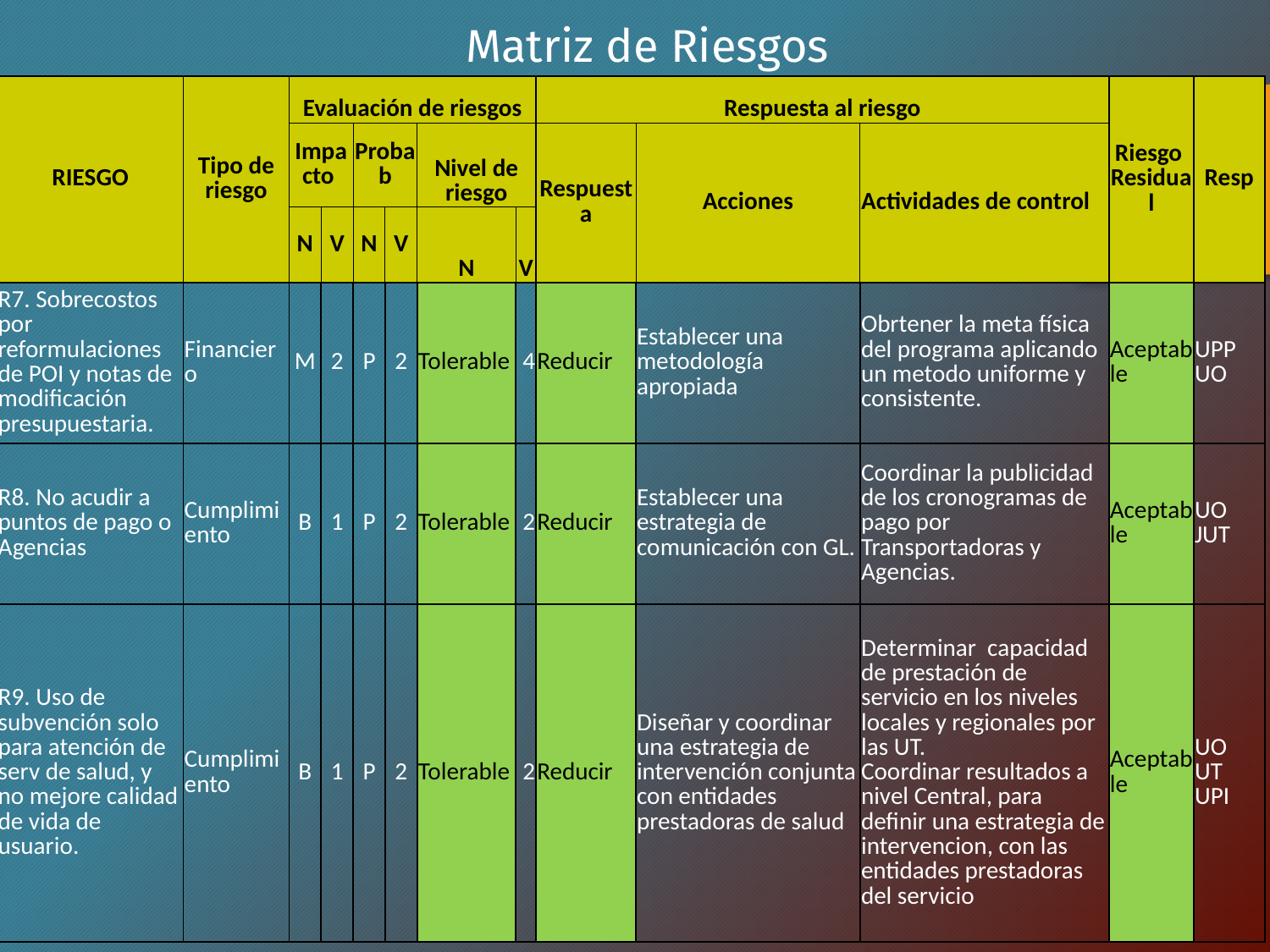

Matriz de Riesgos
| RIESGO | Tipo de riesgo | Evaluación de riesgos |  |  |  |  |  | Respuesta al riesgo |  |  | Riesgo Residual | Resp |
| --- | --- | --- | --- | --- | --- | --- | --- | --- | --- | --- | --- | --- |
|  |  | Impacto |  | Probab |  | Nivel de riesgo |  | Respuesta | Acciones | Actividades de control |  |  |
|  |  | N | V | N | V | N | V |  |  |  |  |  |
| R7. Sobrecostos por reformulaciones de POI y notas de modificación presupuestaria. | Financiero | M | 2 | P | 2 | Tolerable | 4 | Reducir | Establecer una metodología apropiada | Obrtener la meta física del programa aplicando un metodo uniforme y consistente. | Aceptable | UPP UO |
| R8. No acudir a puntos de pago o Agencias | Cumplimiento | B | 1 | P | 2 | Tolerable | 2 | Reducir | Establecer una estrategia de comunicación con GL. | Coordinar la publicidad de los cronogramas de pago por Transportadoras y Agencias. | Aceptable | UO JUT |
| R9. Uso de subvención solo para atención de serv de salud, y no mejore calidad de vida de usuario. | Cumplimiento | B | 1 | P | 2 | Tolerable | 2 | Reducir | Diseñar y coordinar una estrategia de intervención conjunta con entidades prestadoras de salud | Determinar capacidad de prestación de servicio en los niveles locales y regionales por las UT. Coordinar resultados a nivel Central, para definir una estrategia de intervencion, con las entidades prestadoras del servicio | Aceptable | UO UT UPI |